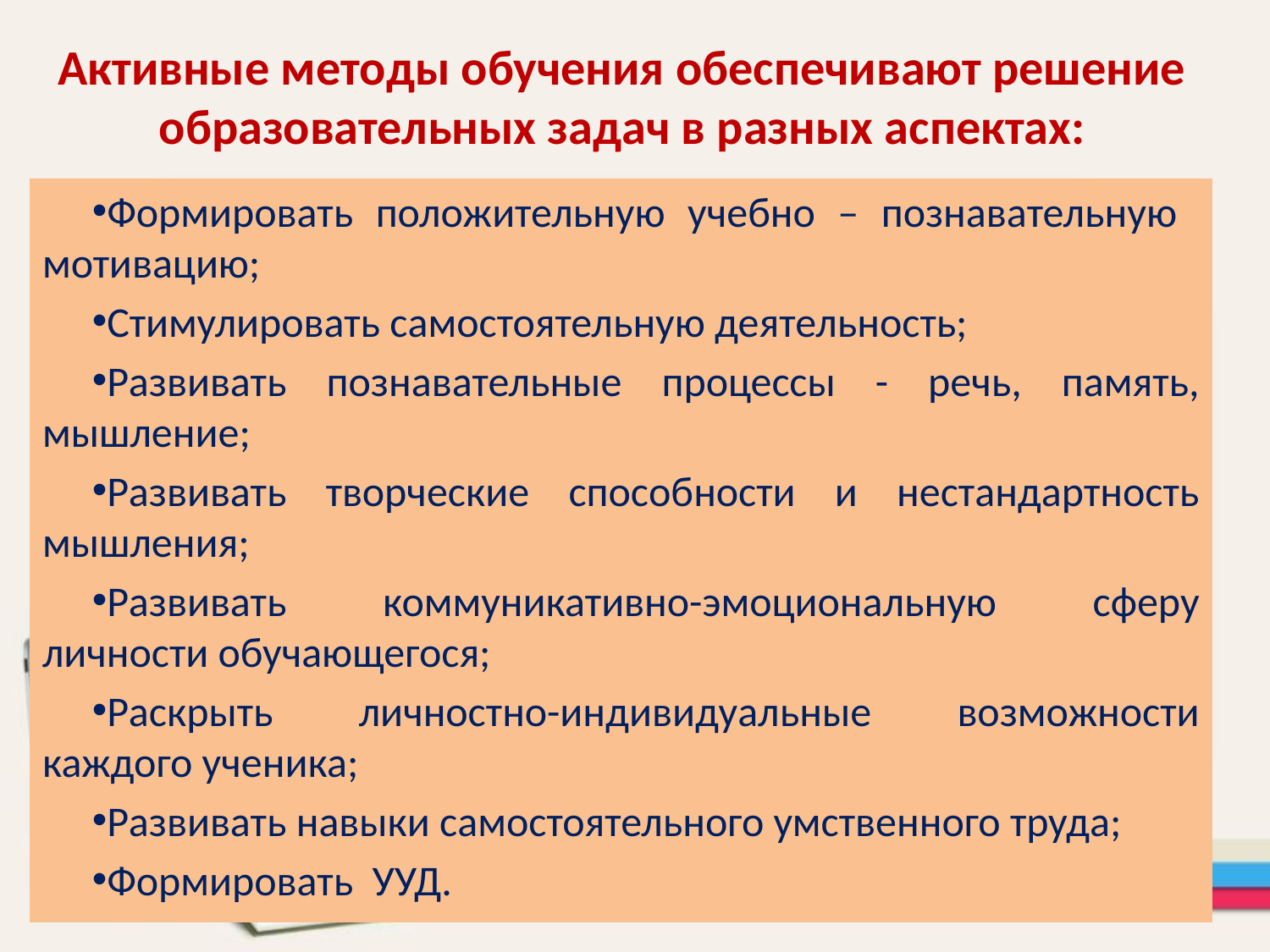

# Активные методы обучения обеспечивают решение образовательных задач в разных аспектах:
Формировать положительную учебно – познавательную  мотивацию;
Стимулировать самостоятельную деятельность;
Развивать познавательные процессы - речь, память, мышление;
Развивать творческие способности и нестандартность мышления;
Развивать коммуникативно-эмоциональную сферу личности обучающегося;
Раскрыть личностно-индивидуальные возможности каждого ученика;
Развивать навыки самостоятельного умственного труда;
Формировать  УУД.